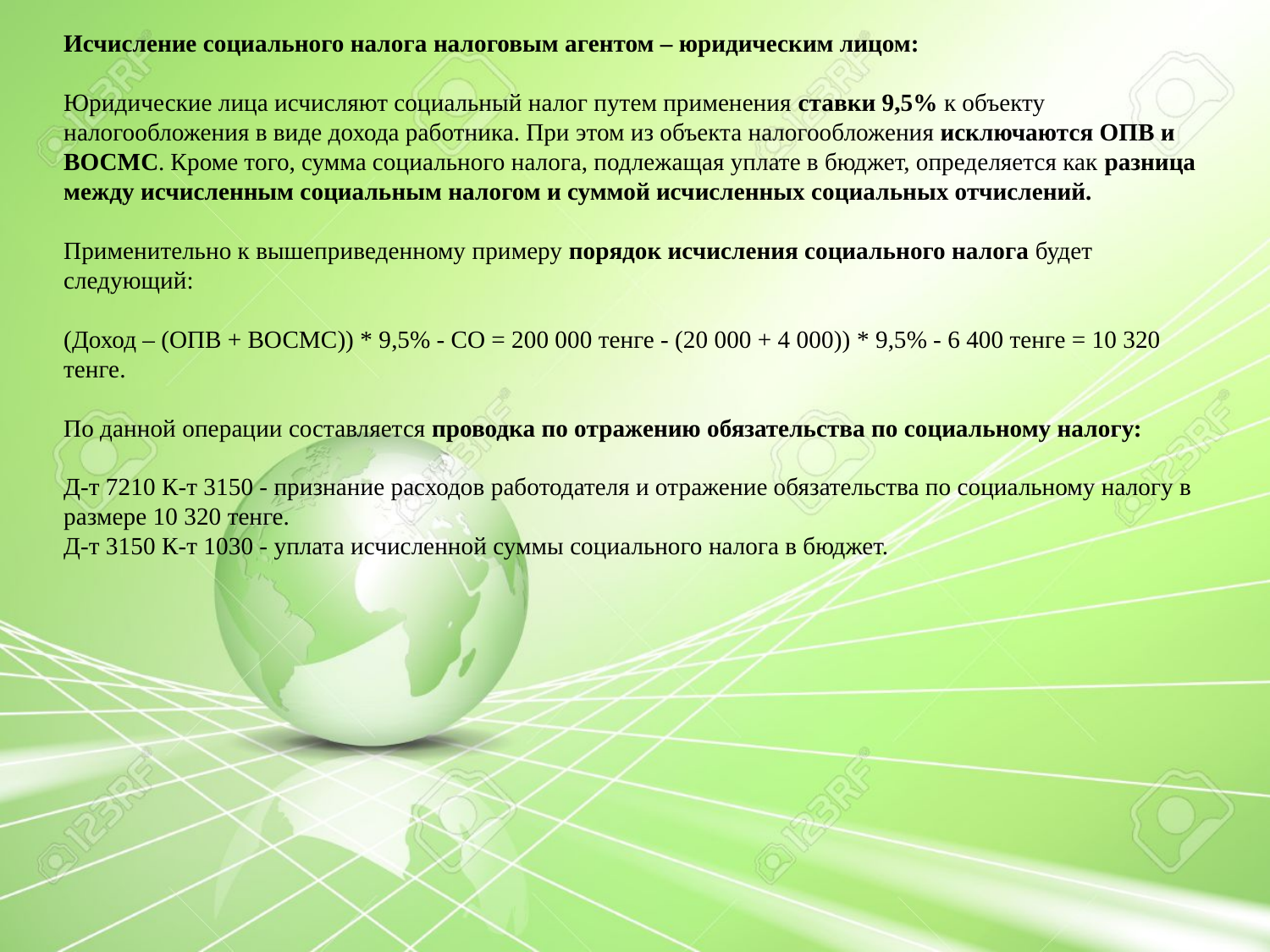

Исчисление социального налога налоговым агентом – юридическим лицом:

Юридические лица исчисляют социальный налог путем применения ставки 9,5% к объекту налогообложения в виде дохода работника. При этом из объекта налогообложения исключаются ОПВ и ВОСМС. Кроме того, сумма социального налога, подлежащая уплате в бюджет, определяется как разница между исчисленным социальным налогом и суммой исчисленных социальных отчислений.

Применительно к вышеприведенному примеру порядок исчисления социального налога будет следующий:

(Доход – (ОПВ + ВОСМС)) * 9,5% - СО = 200 000 тенге - (20 000 + 4 000)) * 9,5% - 6 400 тенге = 10 320 тенге.

По данной операции составляется проводка по отражению обязательства по социальному налогу:

Д-т 7210 К-т 3150 - признание расходов работодателя и отражение обязательства по социальному налогу в размере 10 320 тенге.
Д-т 3150 К-т 1030 - уплата исчисленной суммы социального налога в бюджет.